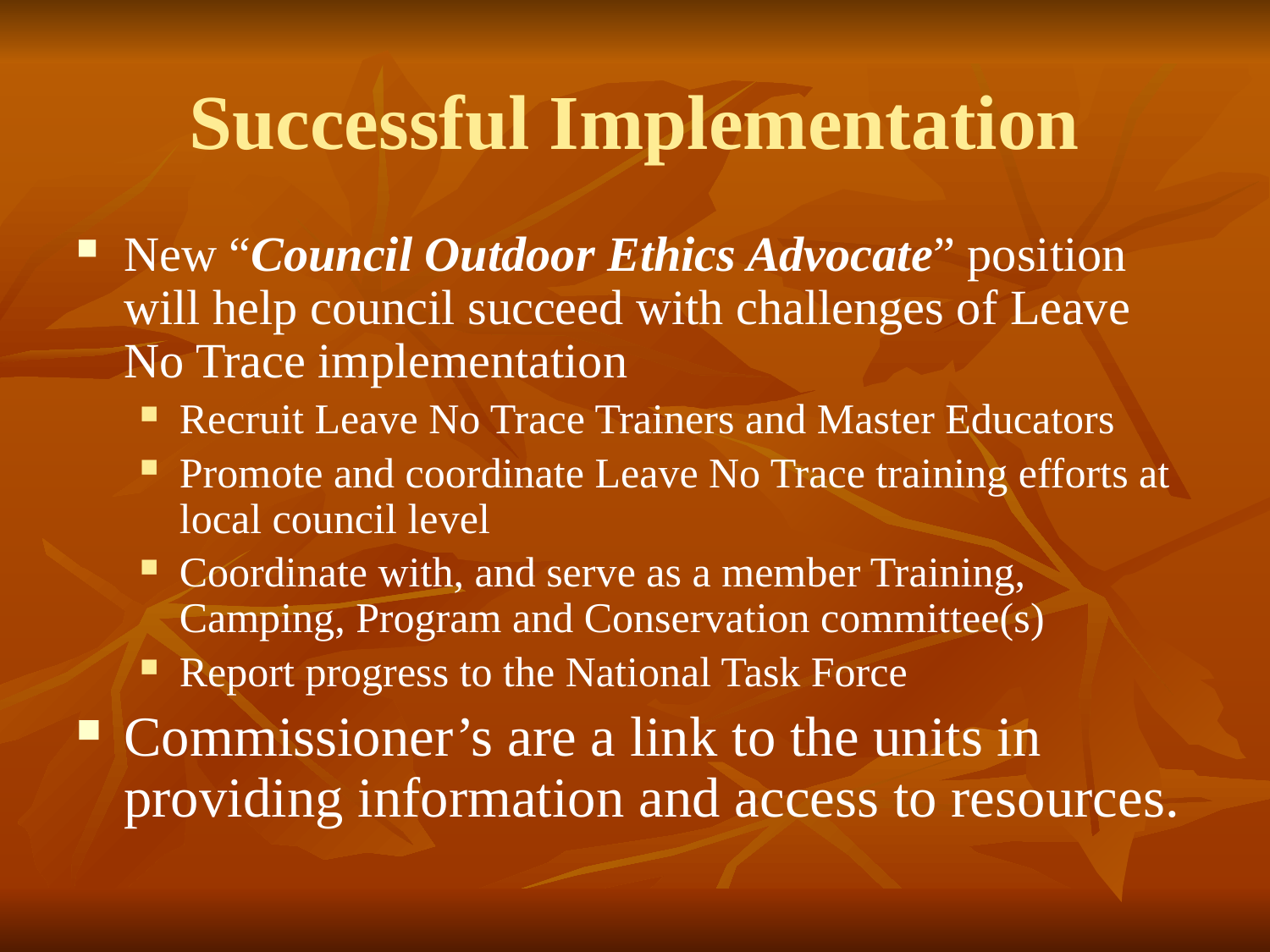

# Successful Implementation
New “Council Outdoor Ethics Advocate” position will help council succeed with challenges of Leave No Trace implementation
Recruit Leave No Trace Trainers and Master Educators
Promote and coordinate Leave No Trace training efforts at local council level
Coordinate with, and serve as a member Training, Camping, Program and Conservation committee(s)
Report progress to the National Task Force
Commissioner’s are a link to the units in providing information and access to resources.